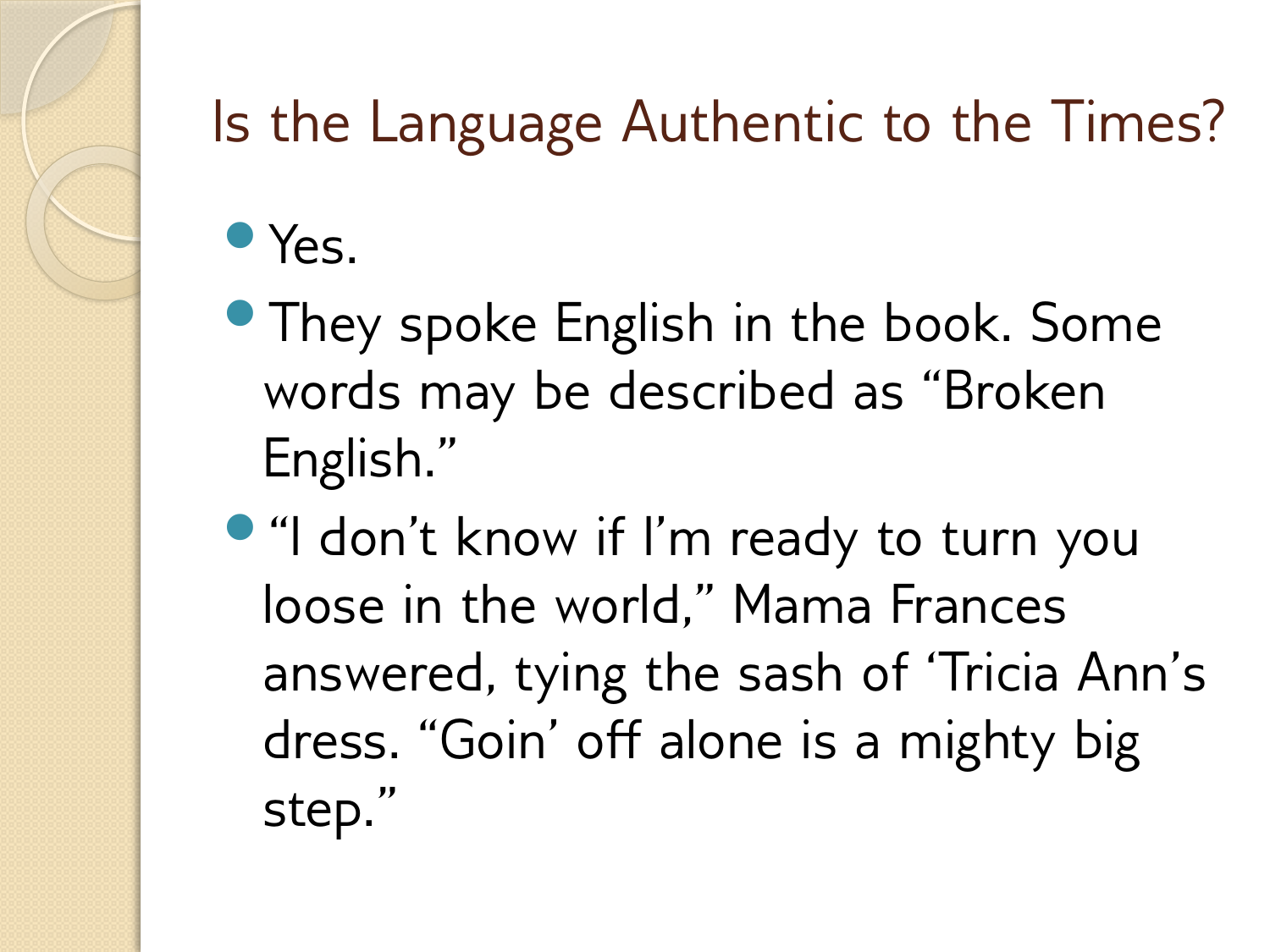

# Is the Language Authentic to the Times?
Yes.
They spoke English in the book. Some words may be described as “Broken English.”
“I don’t know if I’m ready to turn you loose in the world,” Mama Frances answered, tying the sash of ‘Tricia Ann’s dress. “Goin’ off alone is a mighty big step.”